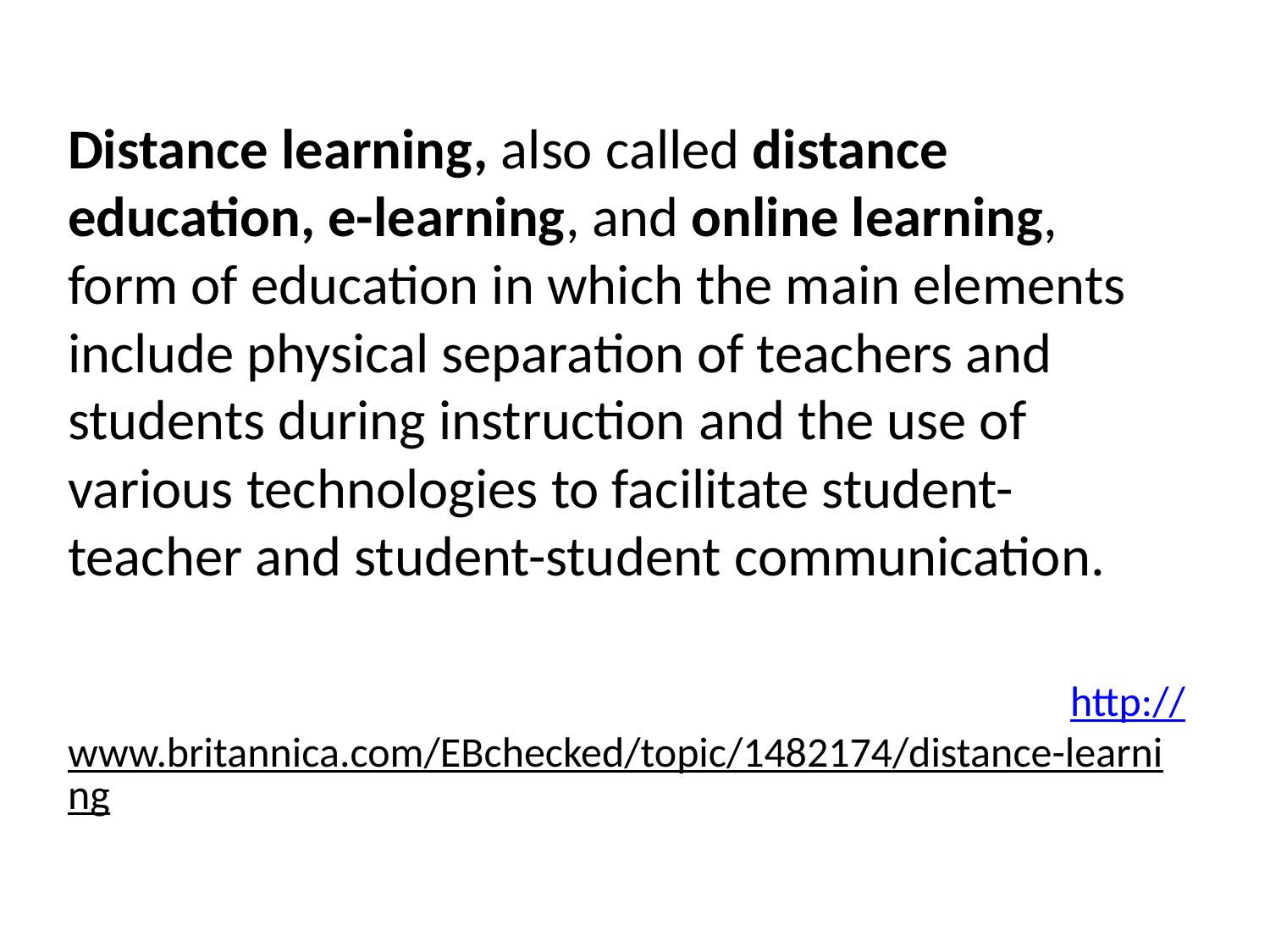

Distance learning, also called distance education, e-learning, and online learning,  form of education in which the main elements include physical separation of teachers and students during instruction and the use of various technologies to facilitate student-teacher and student-student communication.

http://www.britannica.com/EBchecked/topic/1482174/distance-learning